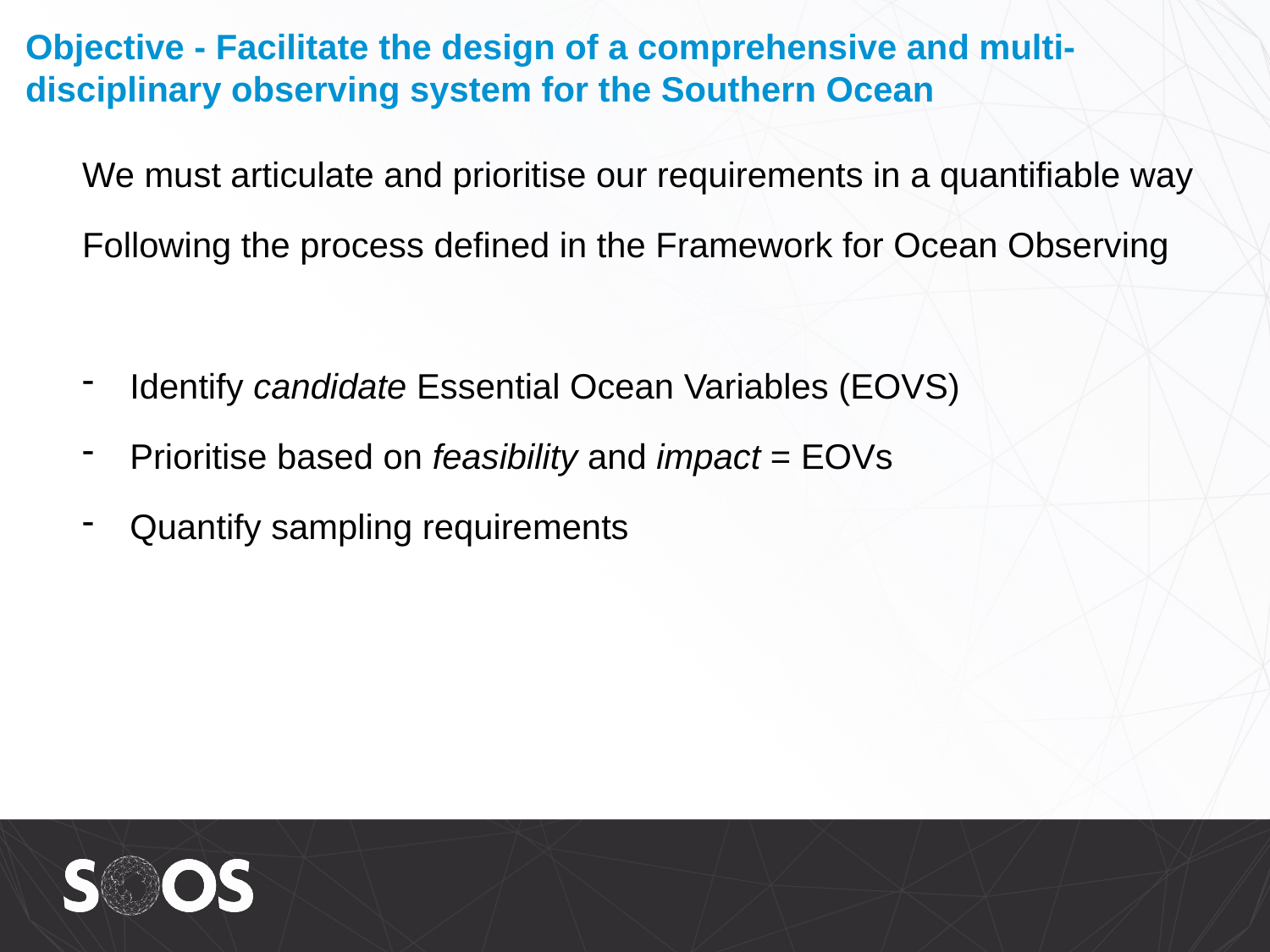

Objective - Facilitate the design of a comprehensive and multi-disciplinary observing system for the Southern Ocean
We must articulate and prioritise our requirements in a quantifiable way
Following the process defined in the Framework for Ocean Observing

Identify candidate Essential Ocean Variables (EOVS)
Prioritise based on feasibility and impact = EOVs
Quantify sampling requirements